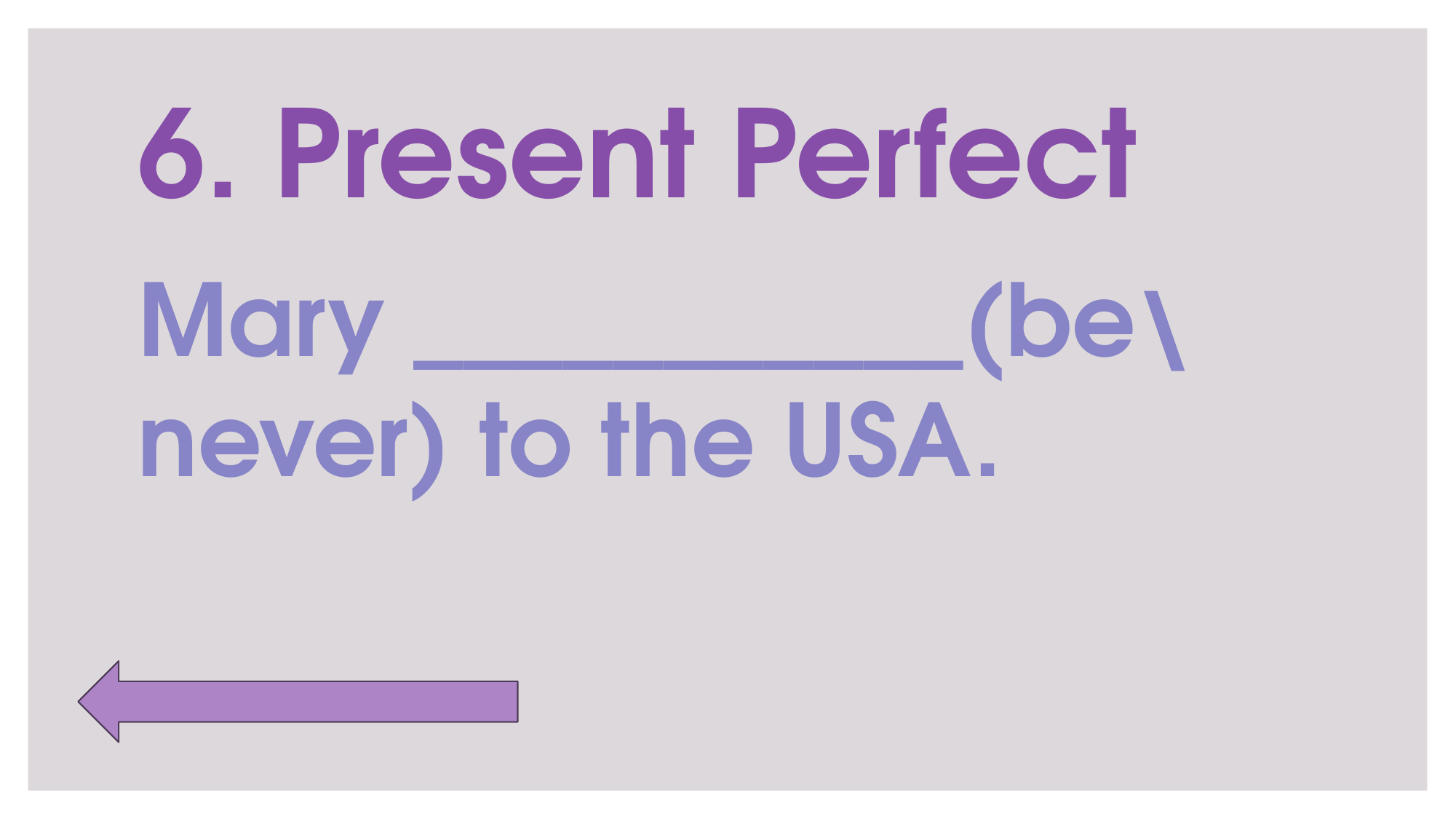

# 6. Present Perfect
Mary ___________(be\never) to the USA.